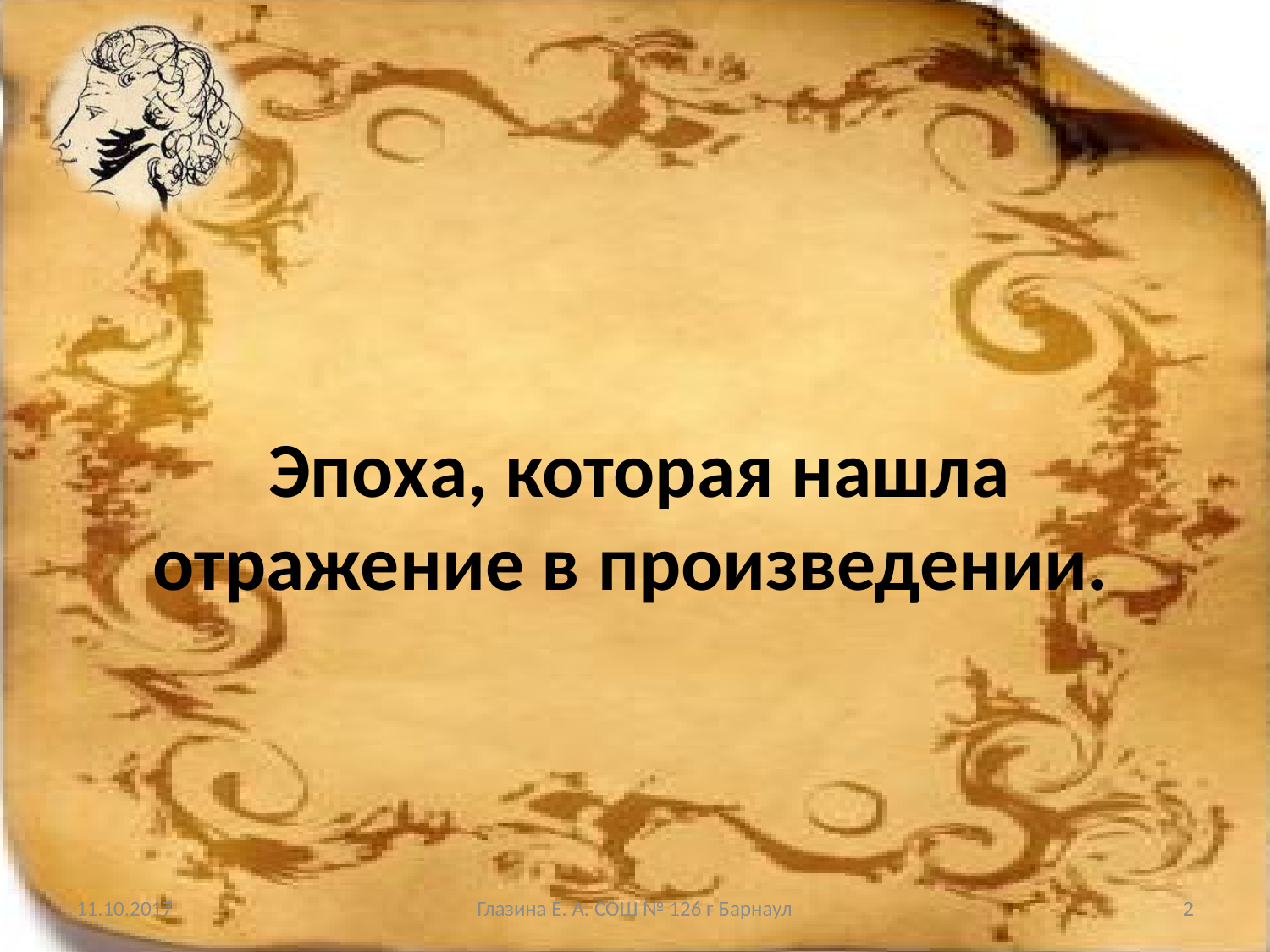

Эпоха, которая нашла отражение в произведении.
#
11.10.2017
Глазина Е. А. СОШ № 126 г Барнаул
2